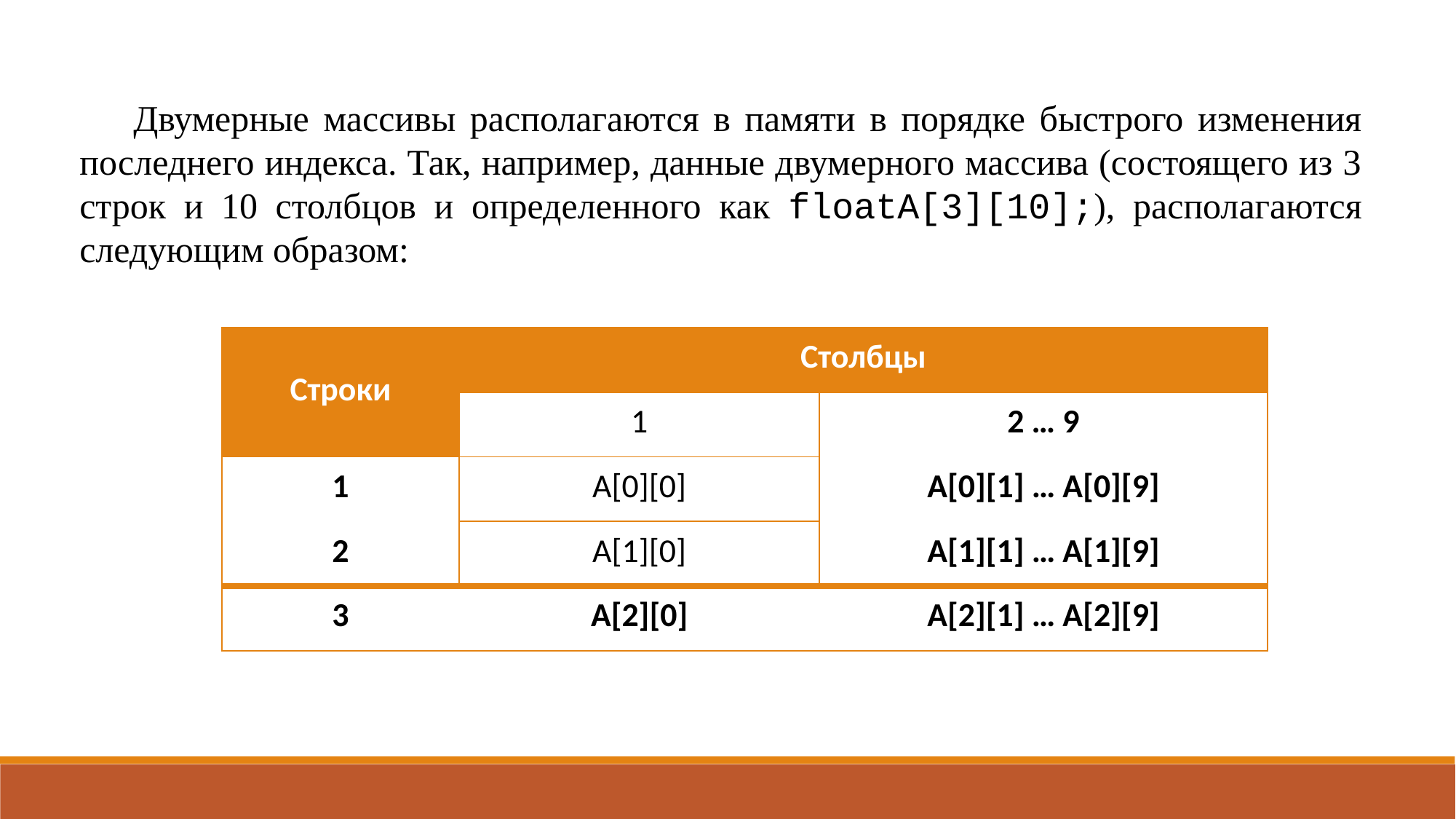

Двумерные массивы располагаются в памяти в порядке быстрого изменения последнего индекса. Так, например, данные двумерного массива (состоящего из 3 строк и 10 столбцов и определенного как floatA[3][10];), располагаются следующим образом:
| Строки | Столбцы |  |
| --- | --- | --- |
|  | 1 | 2 … 9 |
| 1 | A[0][0] | A[0][1] … A[0][9] |
| 2 | A[1][0] | A[1][1] … A[1][9] |
| 3 | A[2][0] | A[2][1] … A[2][9] |